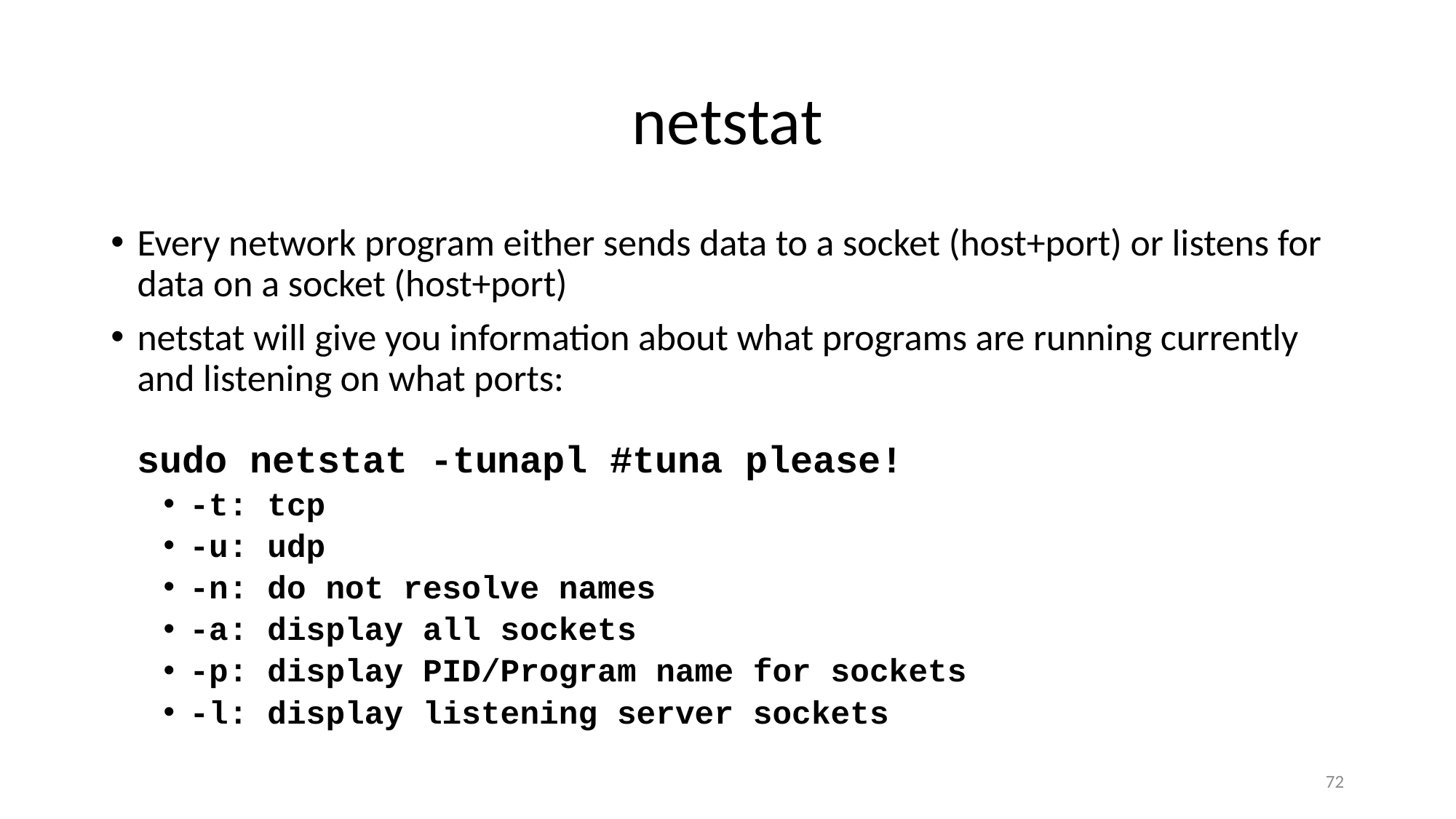

# netstat
Every network program either sends data to a socket (host+port) or listens for data on a socket (host+port)
netstat will give you information about what programs are running currently and listening on what ports:
sudo netstat -tunapl #tuna please!
-t: tcp
-u: udp
-n: do not resolve names
-a: display all sockets
-p: display PID/Program name for sockets
-l: display listening server sockets

72